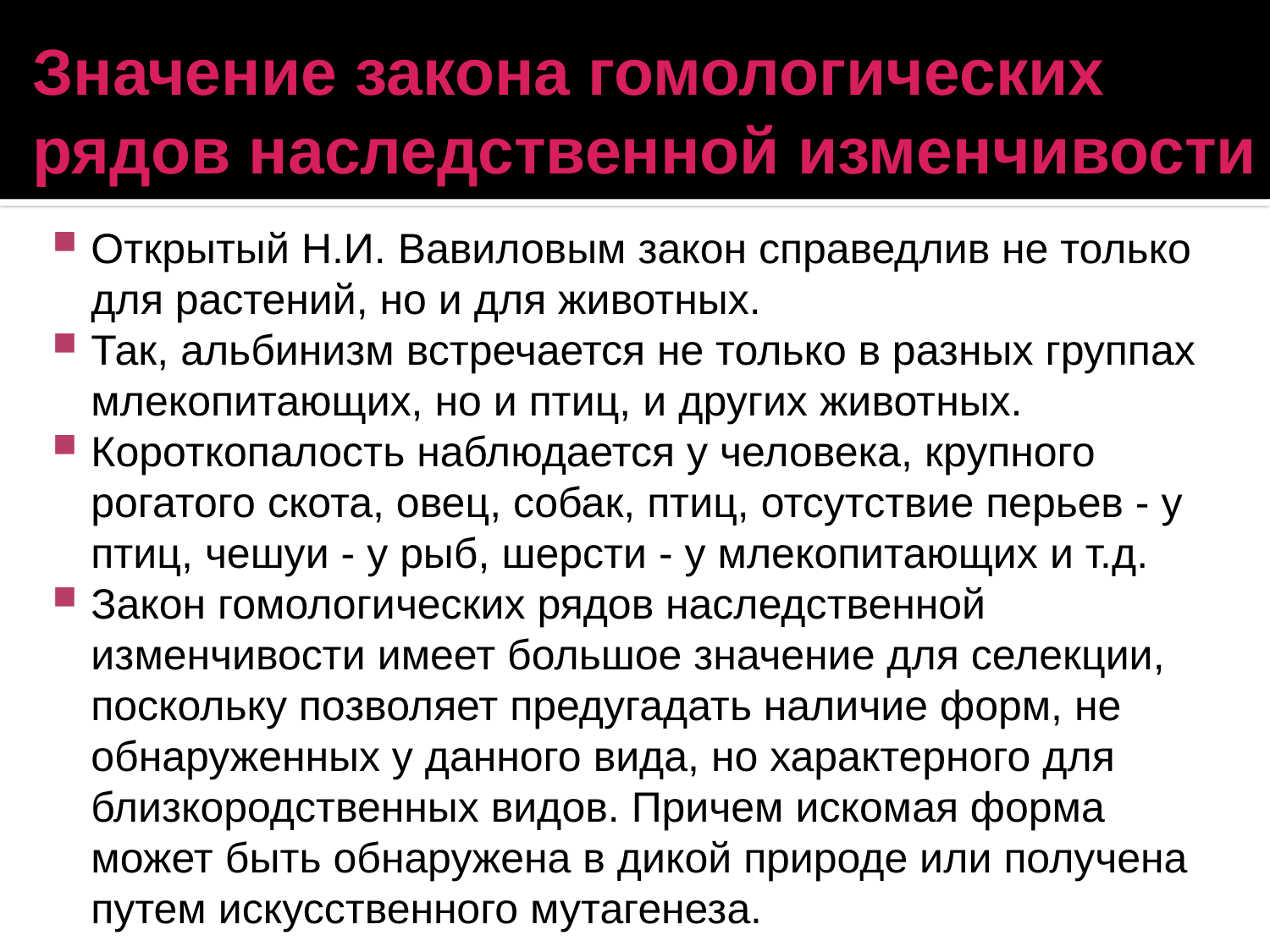

# Значение закона гомологических  рядов наследственной изменчивости
Открытый Н.И. Вавиловым закон справедлив не только для растений, но и для животных.
Так, альбинизм встречается не только в разных группах млекопитающих, но и птиц, и других животных.
Короткопалость наблюдается у человека, крупного рогатого скота, овец, собак, птиц, отсутствие перьев - у птиц, чешуи - у рыб, шерсти - у млекопитающих и т.д.
Закон гомологических рядов наследственной изменчивости имеет большое значение для селекции, поскольку позволяет предугадать наличие форм, не обнаруженных у данного вида, но характерного для близкородственных видов. Причем искомая форма может быть обнаружена в дикой природе или получена путем искусственного мутагенеза.